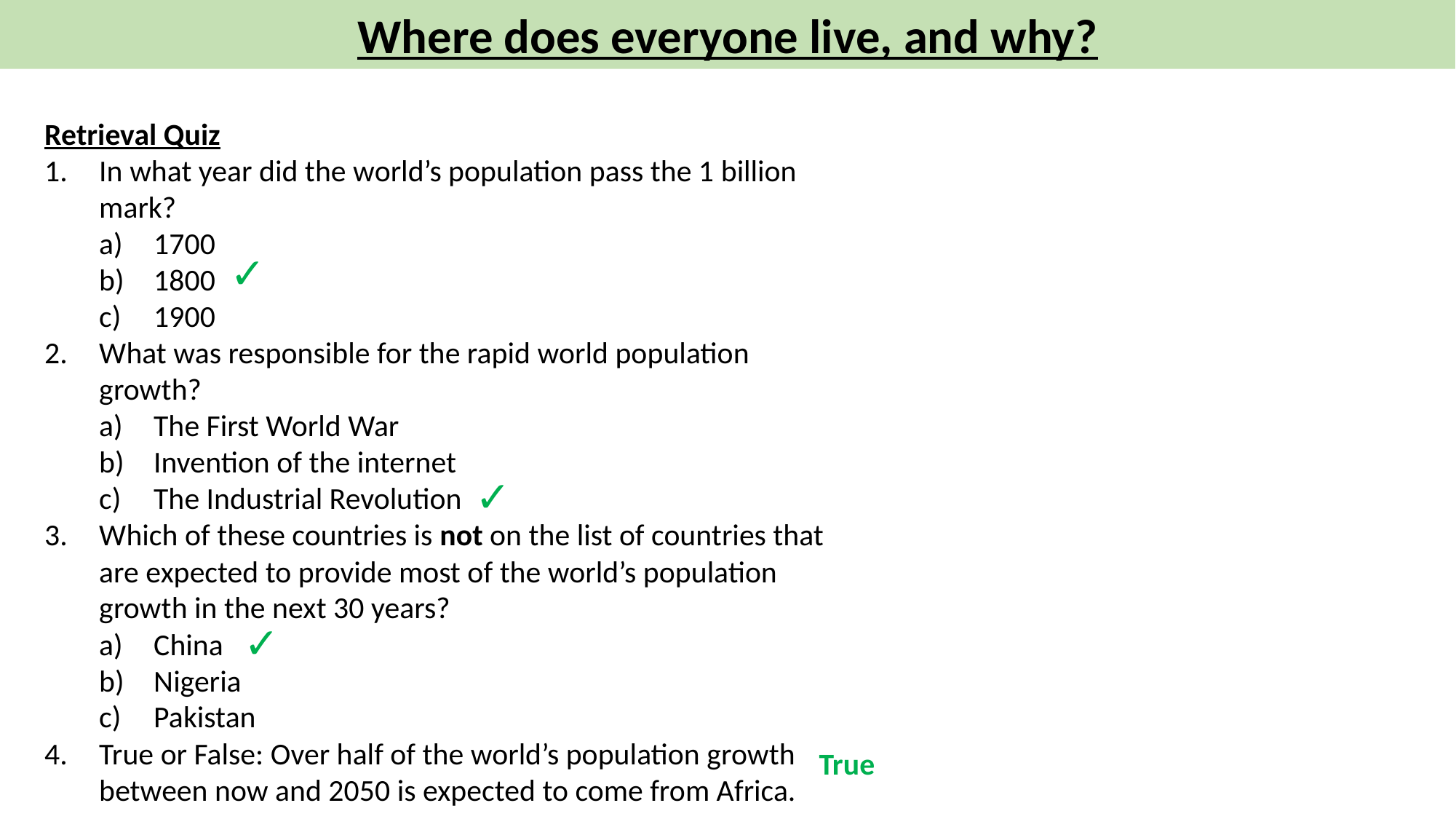

Where does everyone live, and why?
Retrieval Quiz
In what year did the world’s population pass the 1 billion mark?
1700
1800
1900
What was responsible for the rapid world population growth?
The First World War
Invention of the internet
The Industrial Revolution
Which of these countries is not on the list of countries that are expected to provide most of the world’s population growth in the next 30 years?
China
Nigeria
Pakistan
True or False: Over half of the world’s population growth between now and 2050 is expected to come from Africa.
✓
✓
✓
True